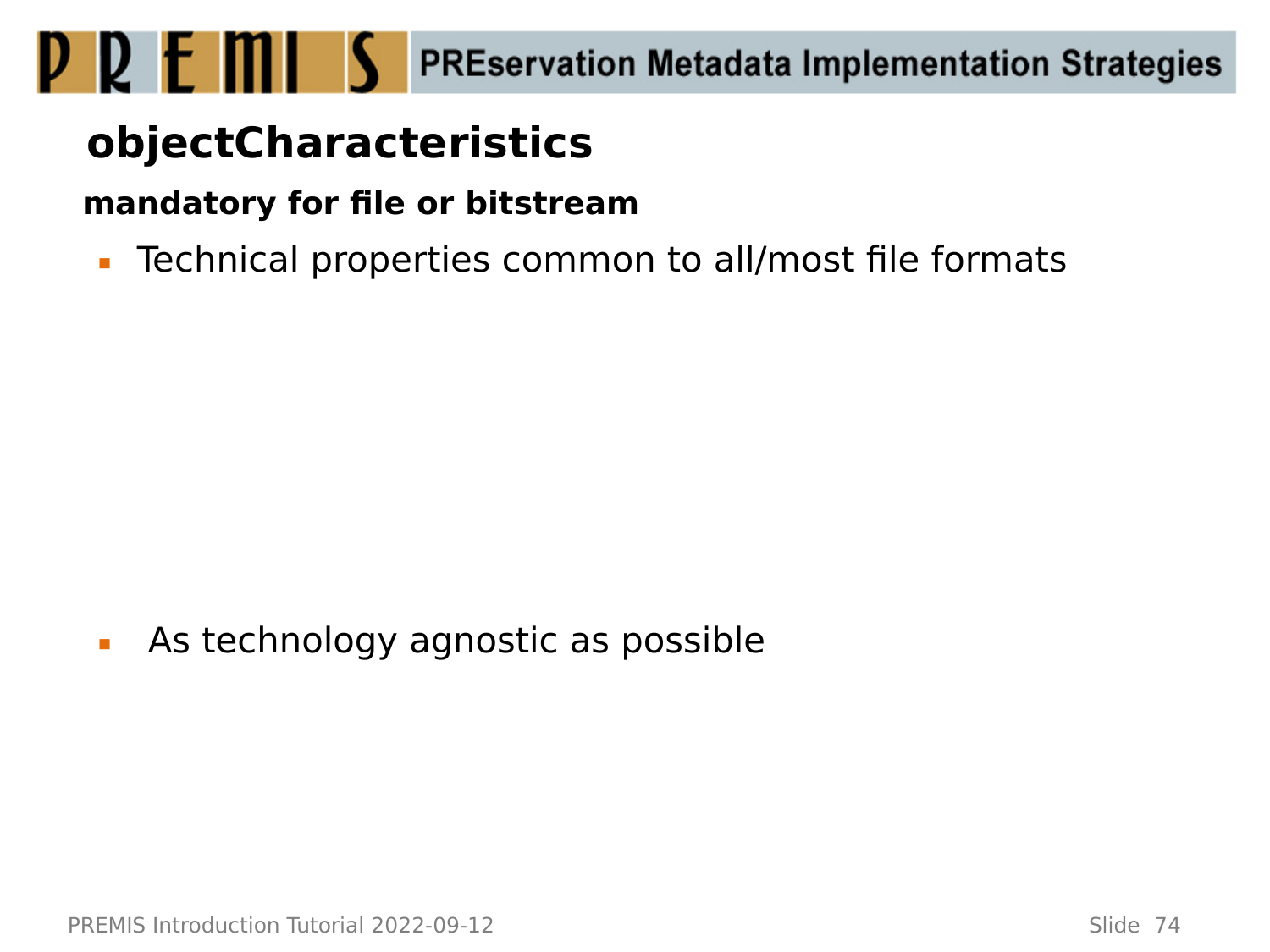

# objectCharacteristics
 mandatory for file or bitstream
Technical properties common to all/most file formats

 As technology agnostic as possible